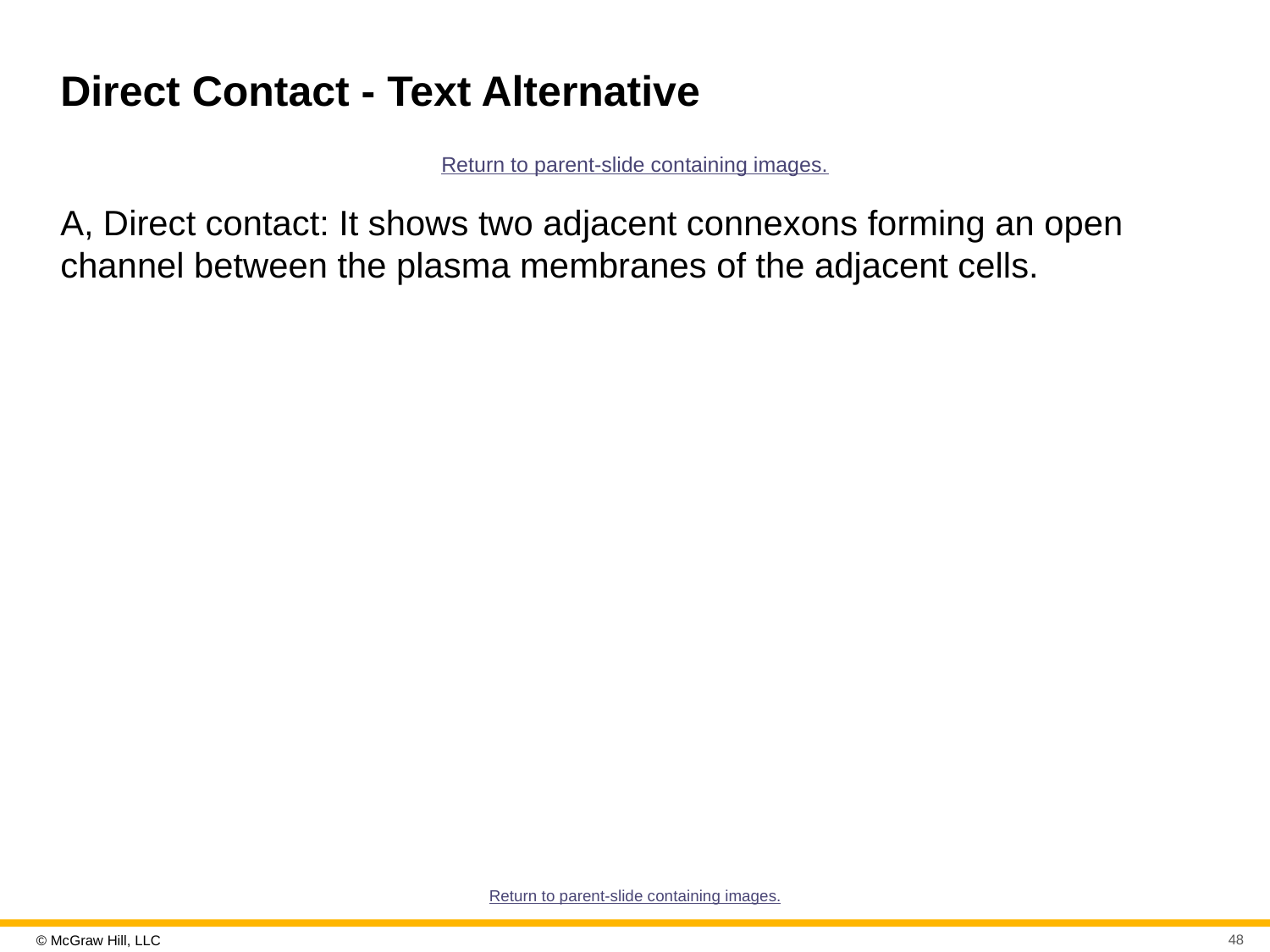

# Direct Contact - Text Alternative
Return to parent-slide containing images.
A, Direct contact: It shows two adjacent connexons forming an open channel between the plasma membranes of the adjacent cells.
Return to parent-slide containing images.
48